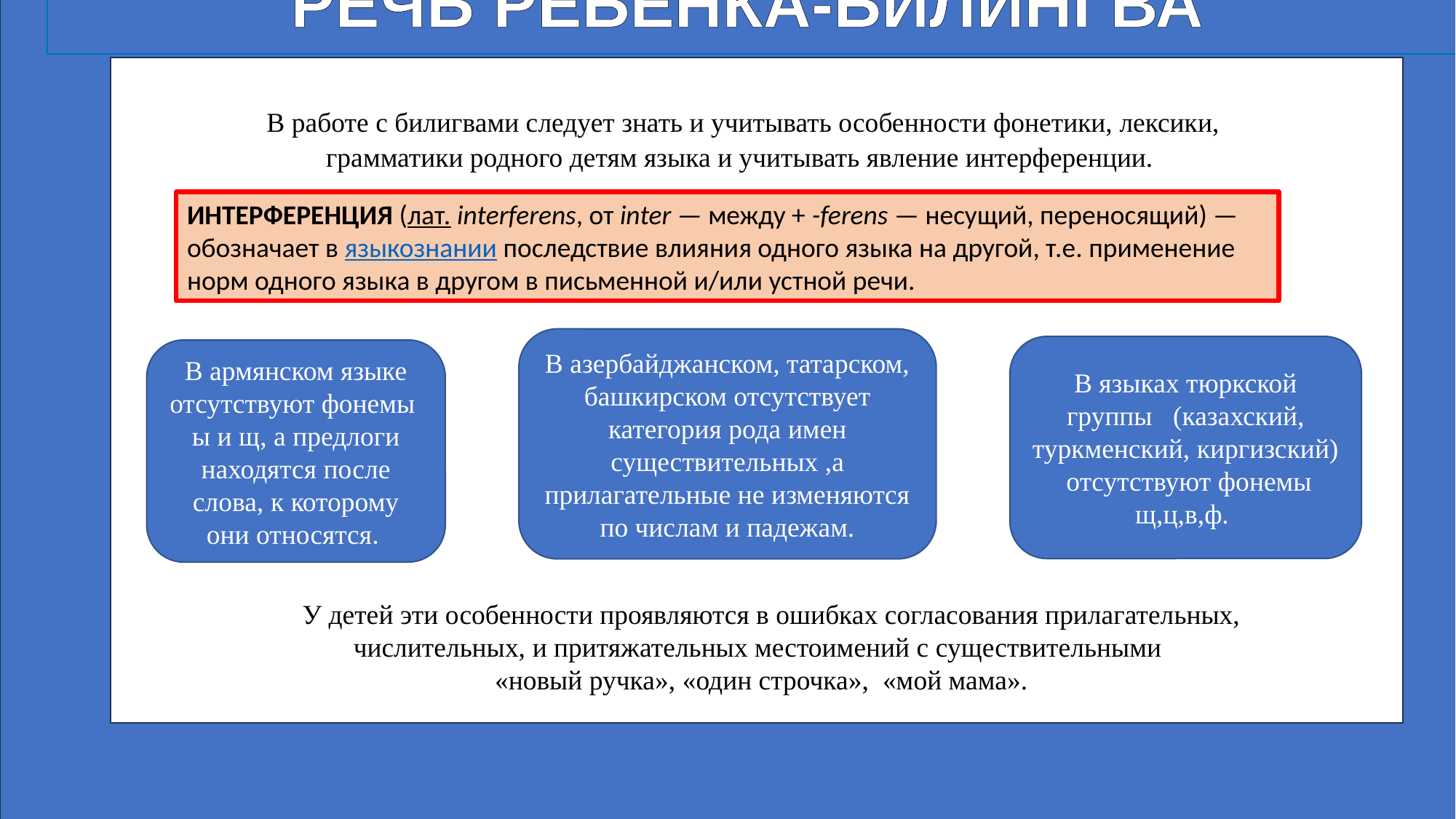

РЕЧЬ РЕБЕНКА-БИЛИНГВА
В работе с билигвами следует знать и учитывать особенности фонетики, лексики, грамматики родного детям языка и учитывать явление интерференции.
ИНТЕРФЕРЕНЦИЯ (лат. interferens, от inter — между + -ferens — несущий, переносящий) — обозначает в языкознании последствие влияния одного языка на другой, т.е. применение норм одного языка в другом в письменной и/или устной речи.
В азербайджанском, татарском, башкирском отсутствует категория рода имен существительных ,а прилагательные не изменяются по числам и падежам.
В языках тюркской группы   (казахский, туркменский, киргизский)  отсутствуют фонемы щ,ц,в,ф.
В армянском языке отсутствуют фонемы  ы и щ, а предлоги находятся после слова, к которому они относятся.

    У детей эти особенности проявляются в ошибках согласования прилагательных, числительных, и притяжательных местоимений с существительными
 «новый ручка», «один строчка»,  «мой мама».